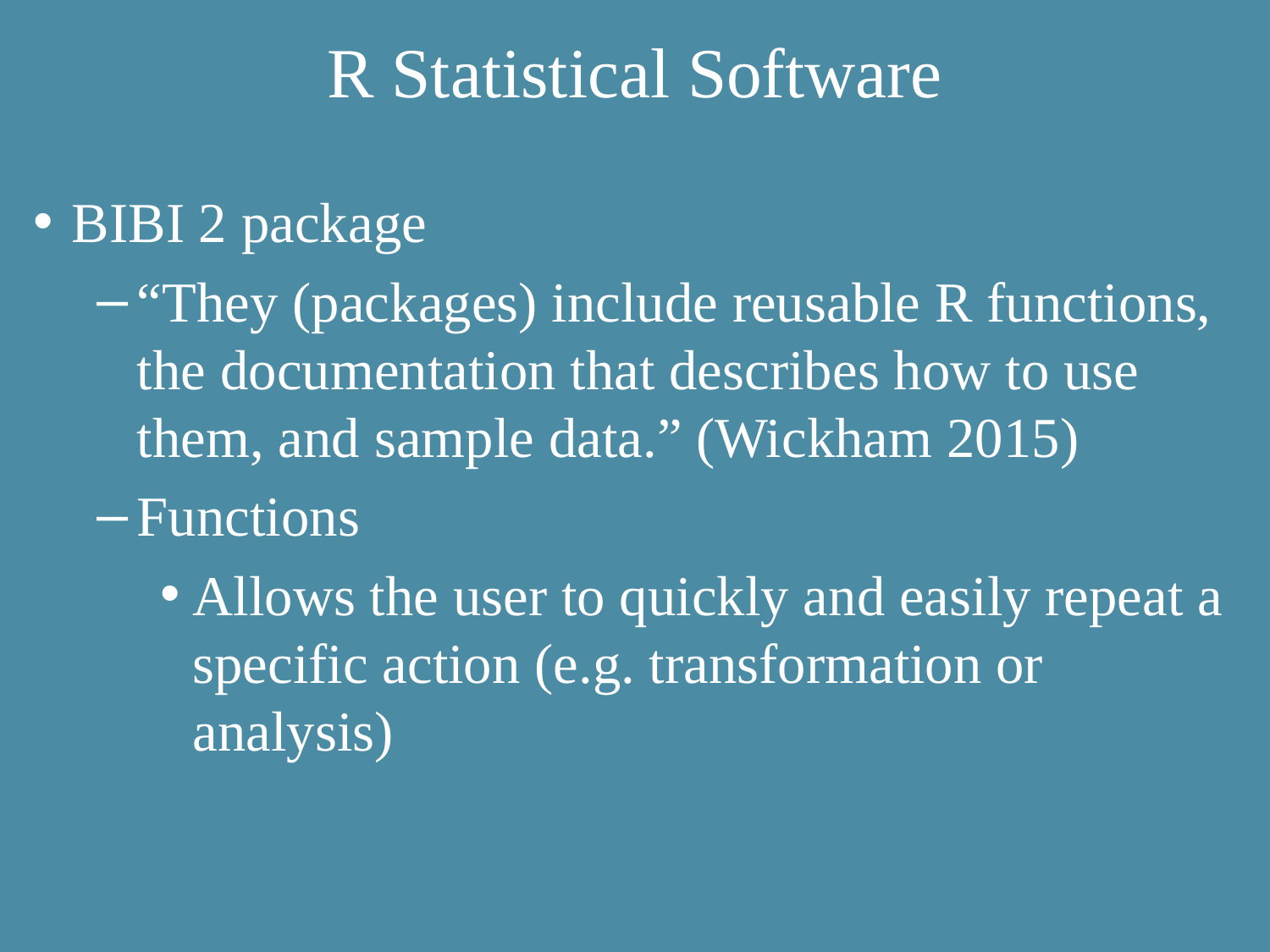

# R Statistical Software
BIBI 2 package
“They (packages) include reusable R functions, the documentation that describes how to use them, and sample data.” (Wickham 2015)
Functions
Allows the user to quickly and easily repeat a specific action (e.g. transformation or analysis)